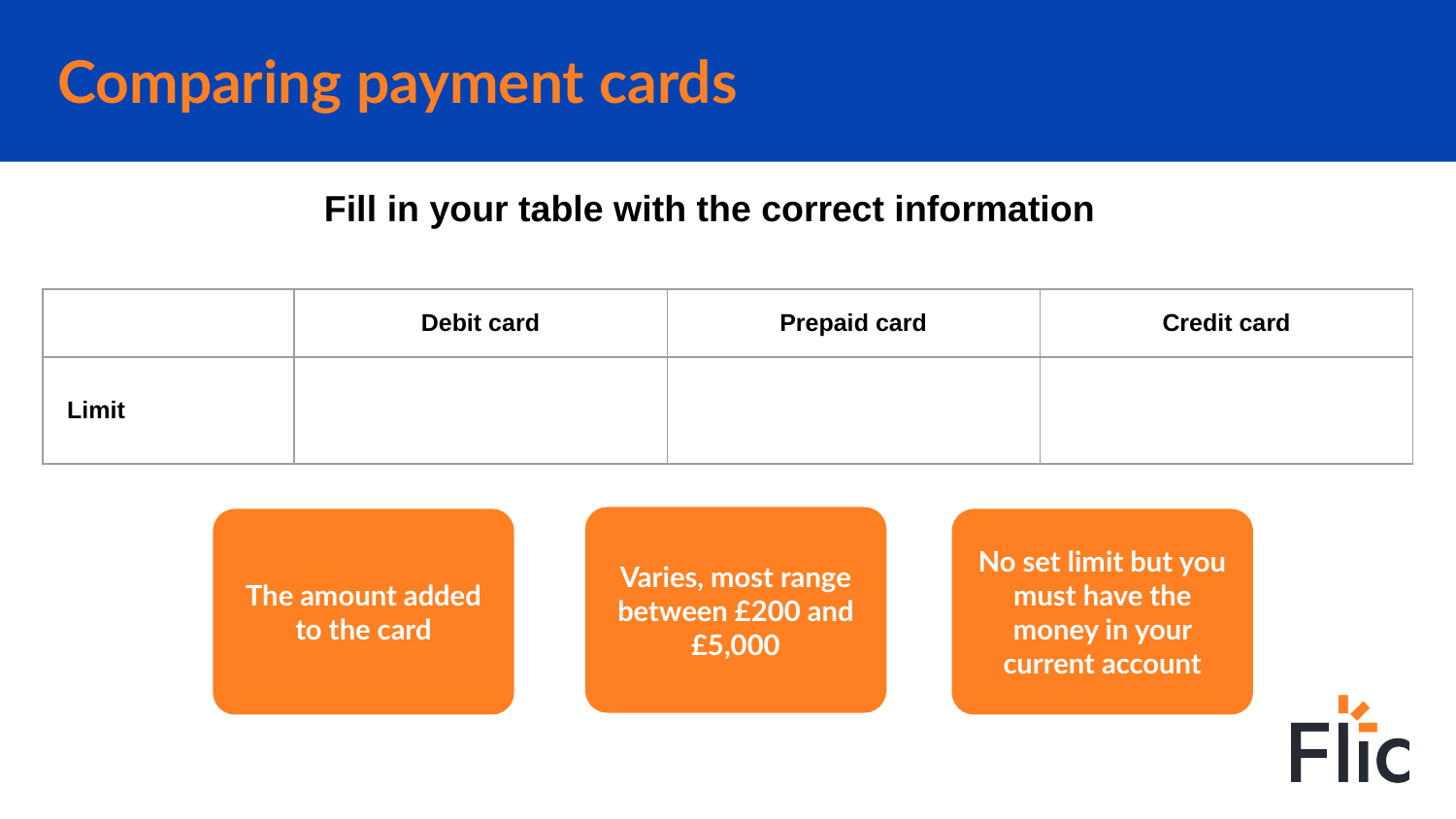

# Comparing payment cards
Fill in your table with the correct information

|  | Debit card | Prepaid card | Credit card |
| --- | --- | --- | --- |
| Limit |  |  |  |
Varies, most range between £200 and £5,000
The amount added to the card
No set limit but you must have the money in your current account